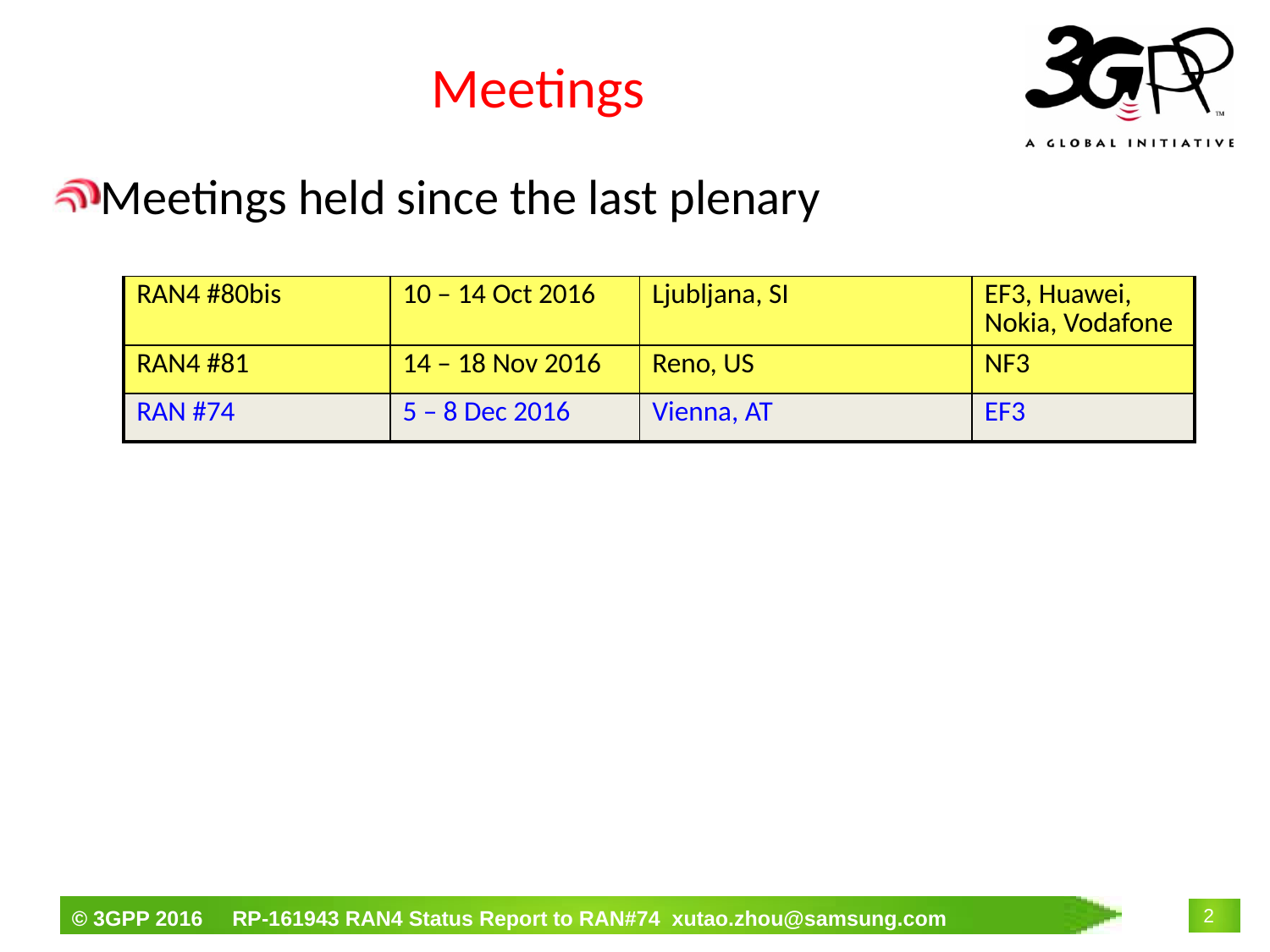

# Meetings
Meetings held since the last plenary

| RAN4 #80bis | 10 – 14 Oct 2016 | Ljubljana, SI | EF3, Huawei, Nokia, Vodafone |
| --- | --- | --- | --- |
| RAN4 #81 | 14 – 18 Nov 2016 | Reno, US | NF3 |
| RAN #74 | 5 – 8 Dec 2016 | Vienna, AT | EF3 |